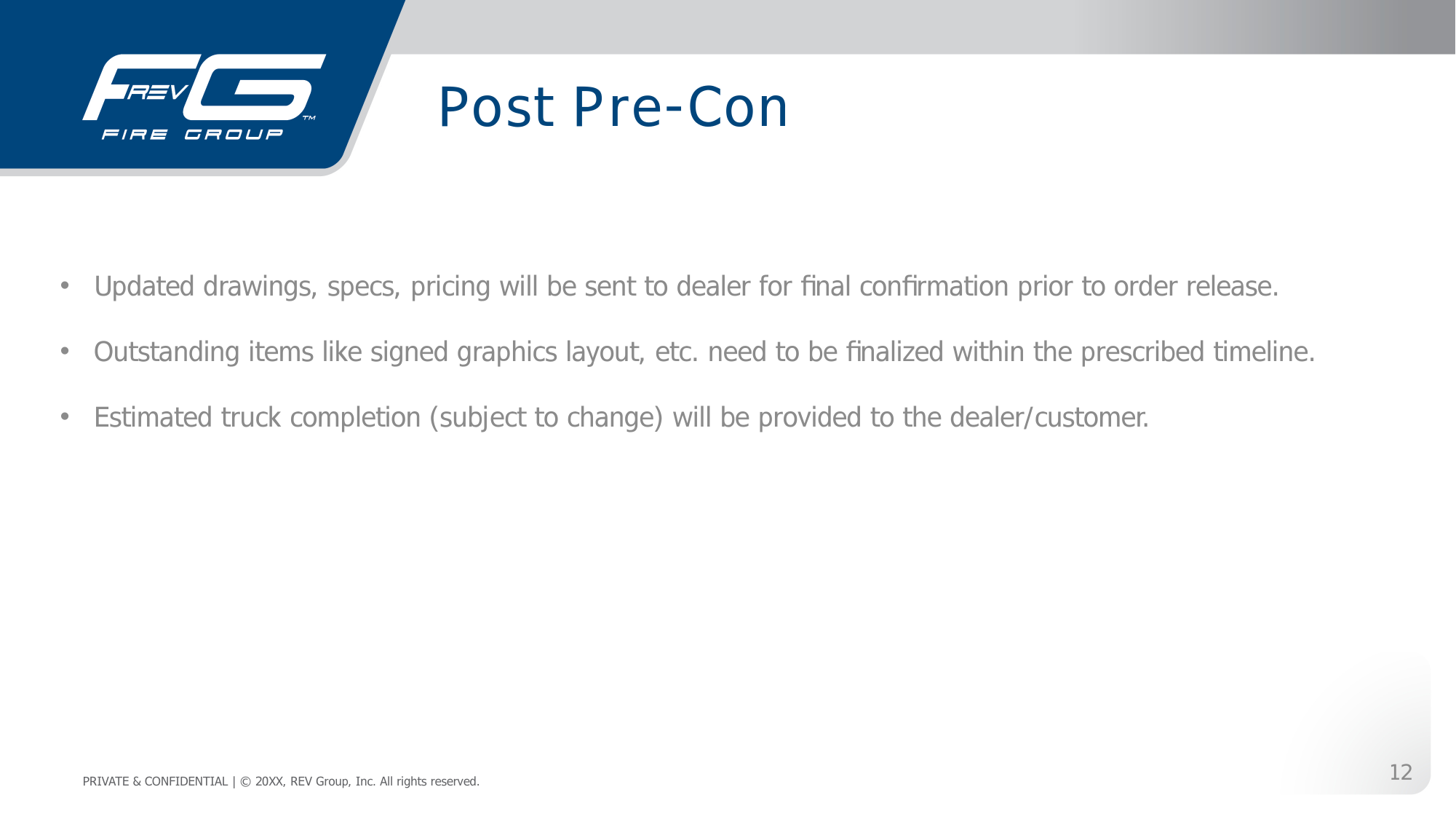

# Post Pre-Con
Updated drawings, specs, pricing will be sent to dealer for final confirmation prior to order release.
Outstanding items like signed graphics layout, etc. need to be finalized within the prescribed timeline.
Estimated truck completion (subject to change) will be provided to the dealer/customer.

12
PRIVATE & CONFIDENTIAL | © 20XX, REV Group, Inc. All rights reserved.